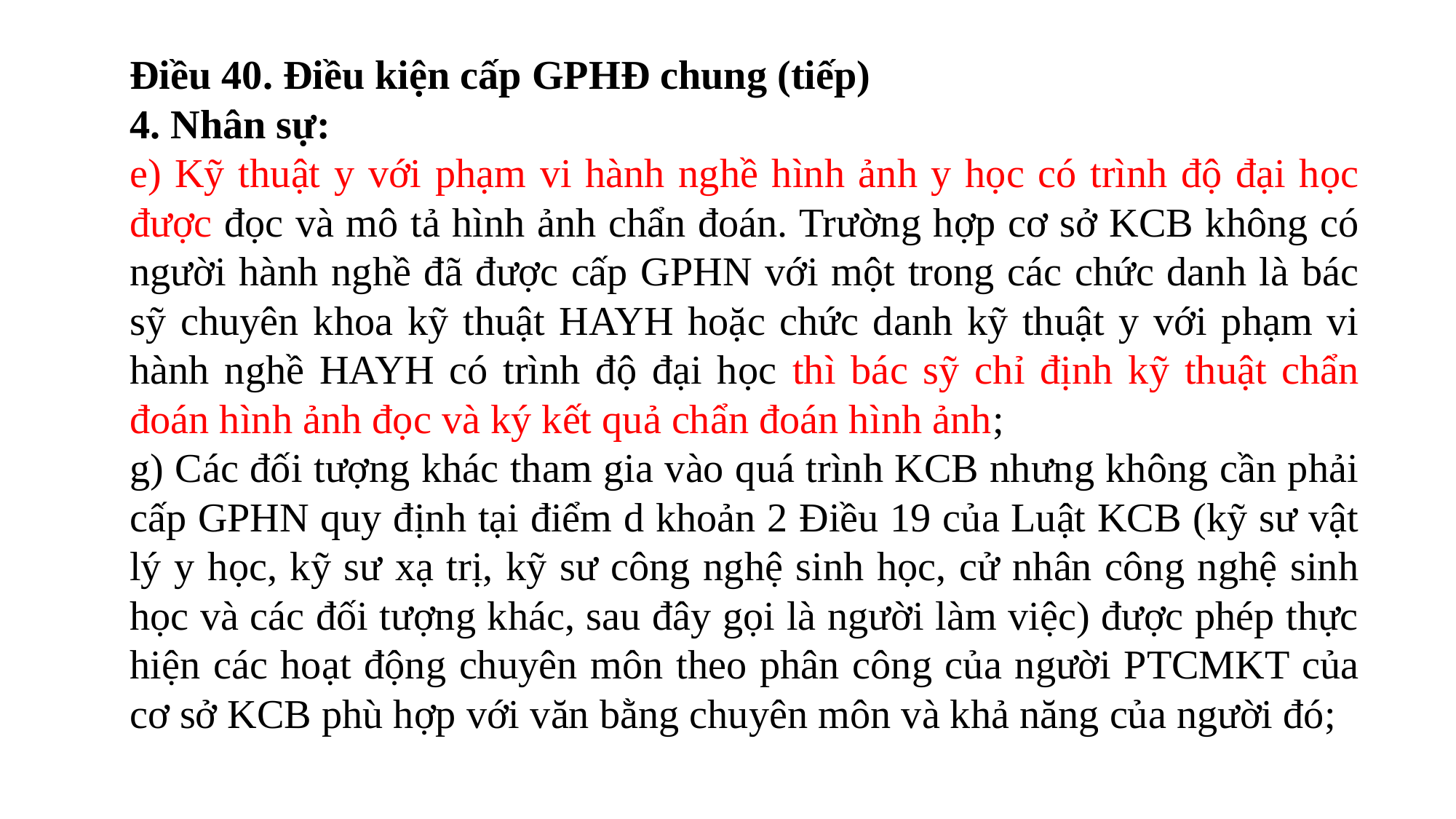

Điều 40. Điều kiện cấp GPHĐ chung (tiếp)
4. Nhân sự:
e) Kỹ thuật y với phạm vi hành nghề hình ảnh y học có trình độ đại học được đọc và mô tả hình ảnh chẩn đoán. Trường hợp cơ sở KCB không có người hành nghề đã được cấp GPHN với một trong các chức danh là bác sỹ chuyên khoa kỹ thuật HAYH hoặc chức danh kỹ thuật y với phạm vi hành nghề HAYH có trình độ đại học thì bác sỹ chỉ định kỹ thuật chẩn đoán hình ảnh đọc và ký kết quả chẩn đoán hình ảnh;
g) Các đối tượng khác tham gia vào quá trình KCB nhưng không cần phải cấp GPHN quy định tại điểm d khoản 2 Điều 19 của Luật KCB (kỹ sư vật lý y học, kỹ sư xạ trị, kỹ sư công nghệ sinh học, cử nhân công nghệ sinh học và các đối tượng khác, sau đây gọi là người làm việc) được phép thực hiện các hoạt động chuyên môn theo phân công của người PTCMKT của cơ sở KCB phù hợp với văn bằng chuyên môn và khả năng của người đó;